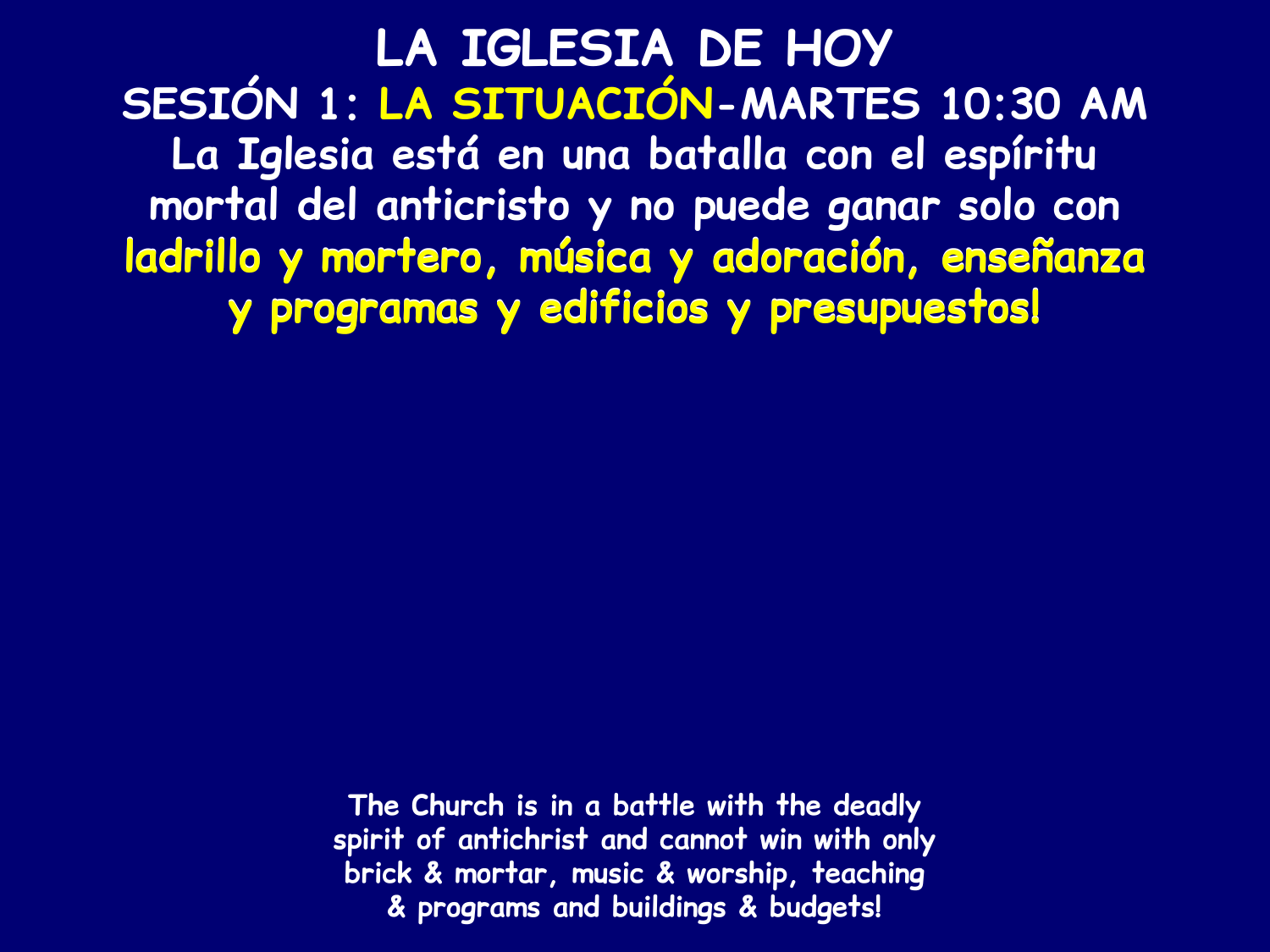

La iglesia de hoy
SESIÓN 1: LA SITUACIÓN-MARTES 10:30 AM
La Iglesia está en una batalla con el espíritu mortal del anticristo y no puede ganar solo con ladrillo y mortero, música y adoración, enseñanza y programas y edificios y presupuestos!
ladrillo y mortero, música y adoración, enseñanza y programas y edificios y presupuestos!
The Church is in a battle with the deadly spirit of antichrist and cannot win with only brick & mortar, music & worship, teaching & programs and buildings & budgets!